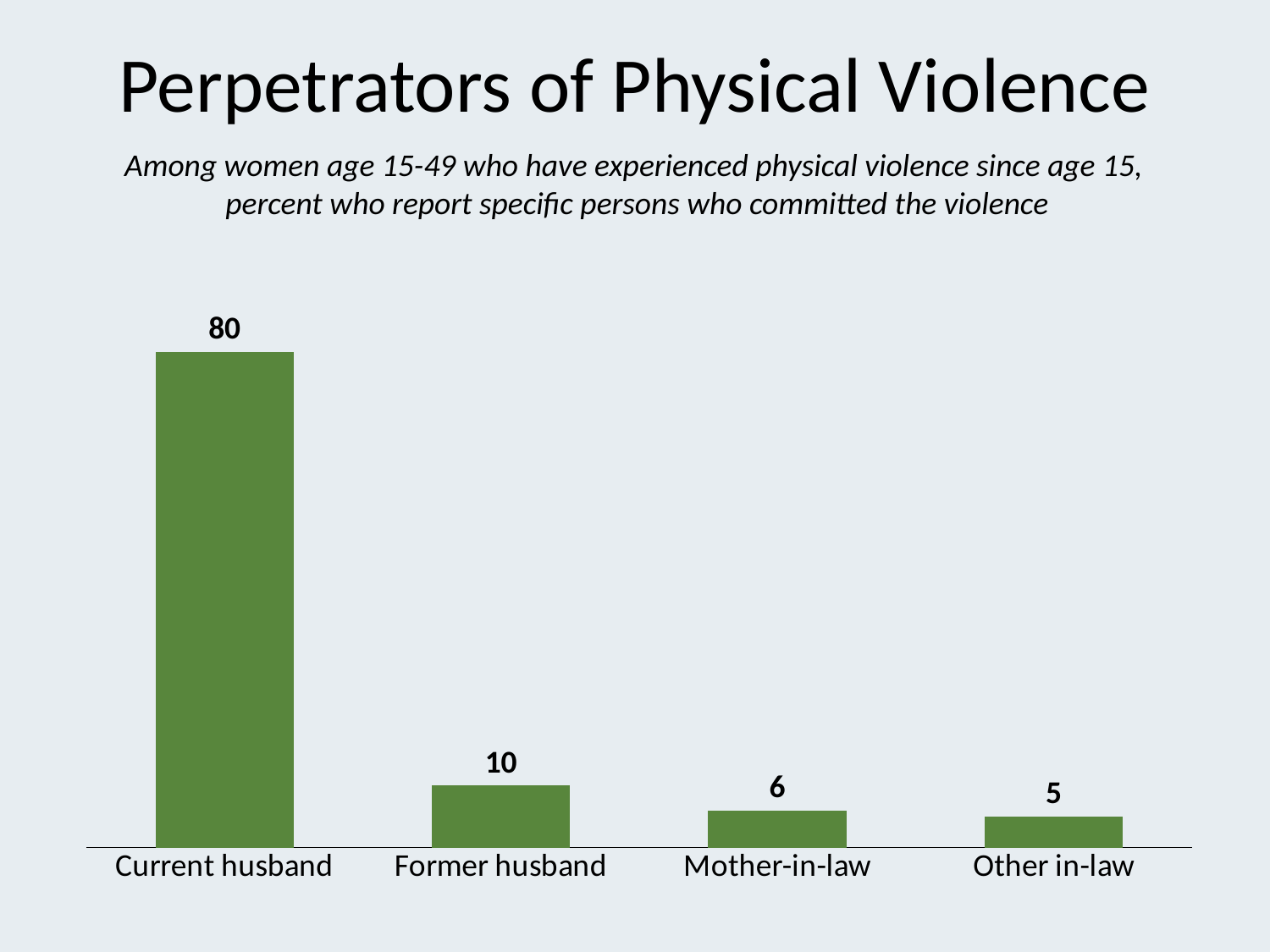

# Perpetrators of Physical Violence
Among women age 15-49 who have experienced physical violence since age 15,
percent who report specific persons who committed the violence

### Chart

| Category | Series 1 |
|---|---|
| Current husband | 80.0 |
| Former husband | 10.0 |
| Mother-in-law | 6.0 |
| Other in-law | 5.0 |